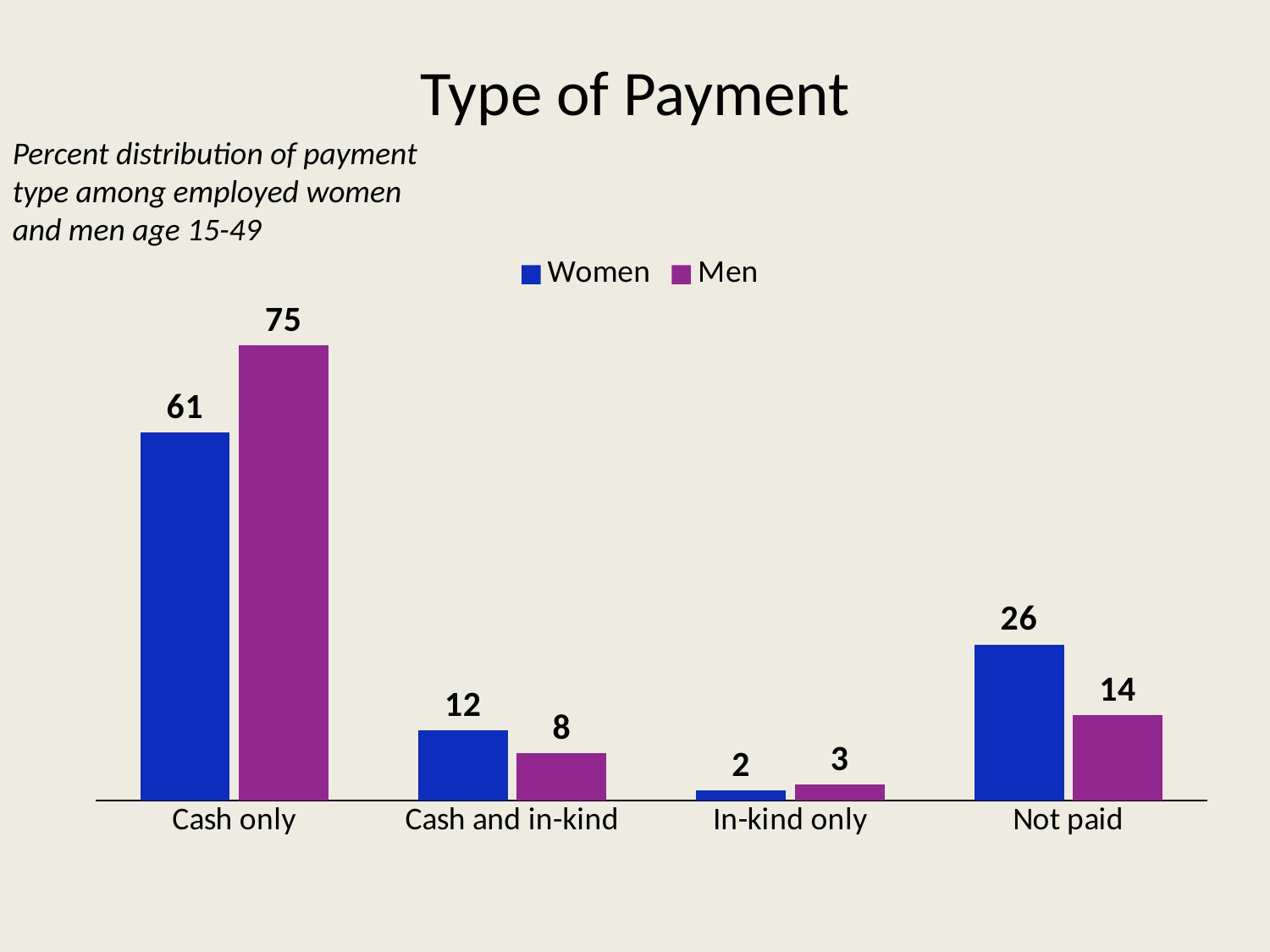

# Type of Payment
Percent distribution of payment type among employed women and men age 15-49

### Chart

| Category | Women | Men |
|---|---|---|
| Cash only | 60.9 | 75.4 |
| Cash and in-kind | 11.6 | 7.8 |
| In-kind only | 1.6 | 2.6 |
| Not paid | 25.8 | 14.1 |